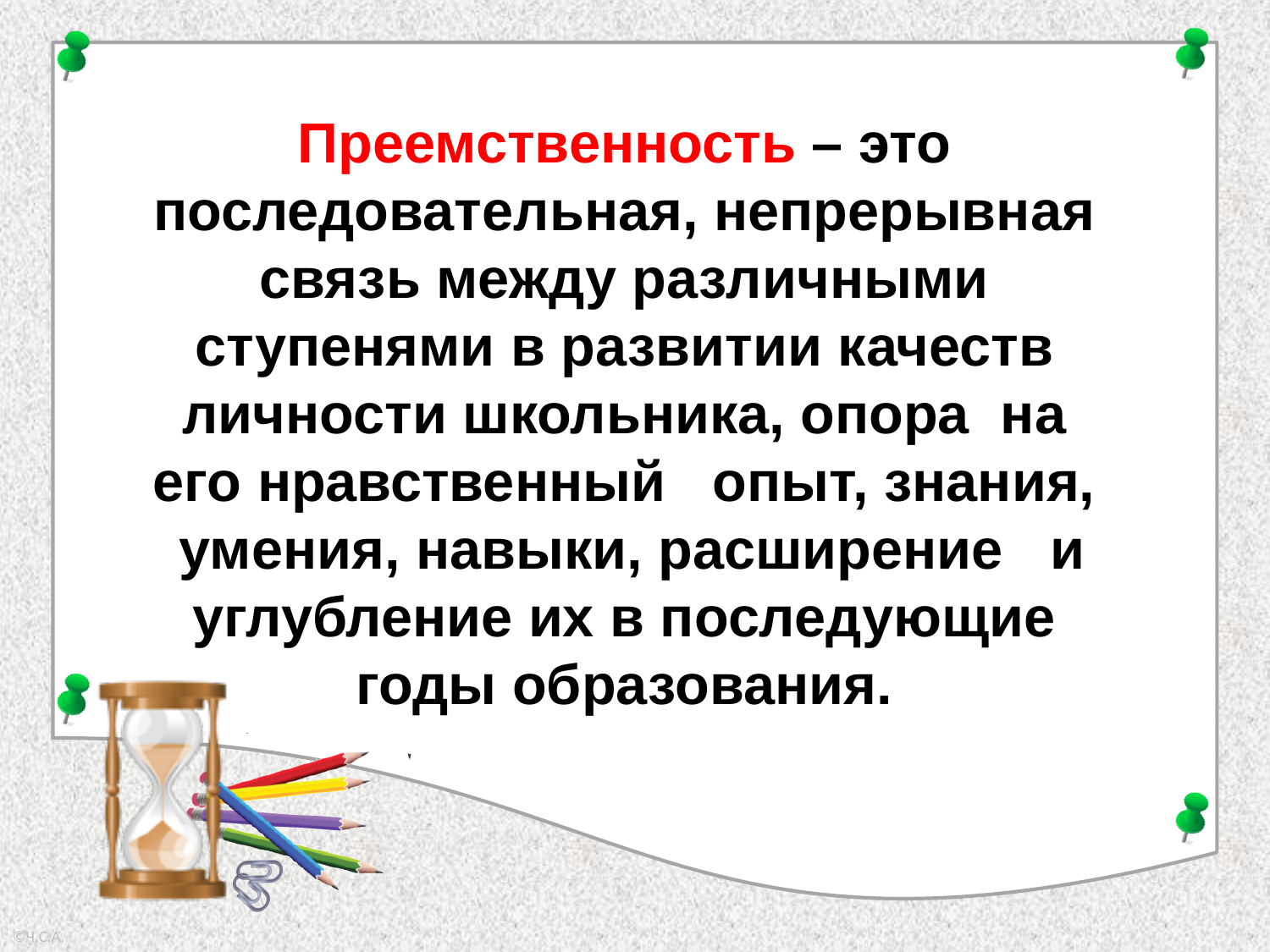

#
Преемственность – это последовательная, непрерывная связь между различными ступенями в развитии качеств личности школьника, опора  на его нравственный   опыт, знания,  умения, навыки, расширение   и углубление их в последующие годы образования.